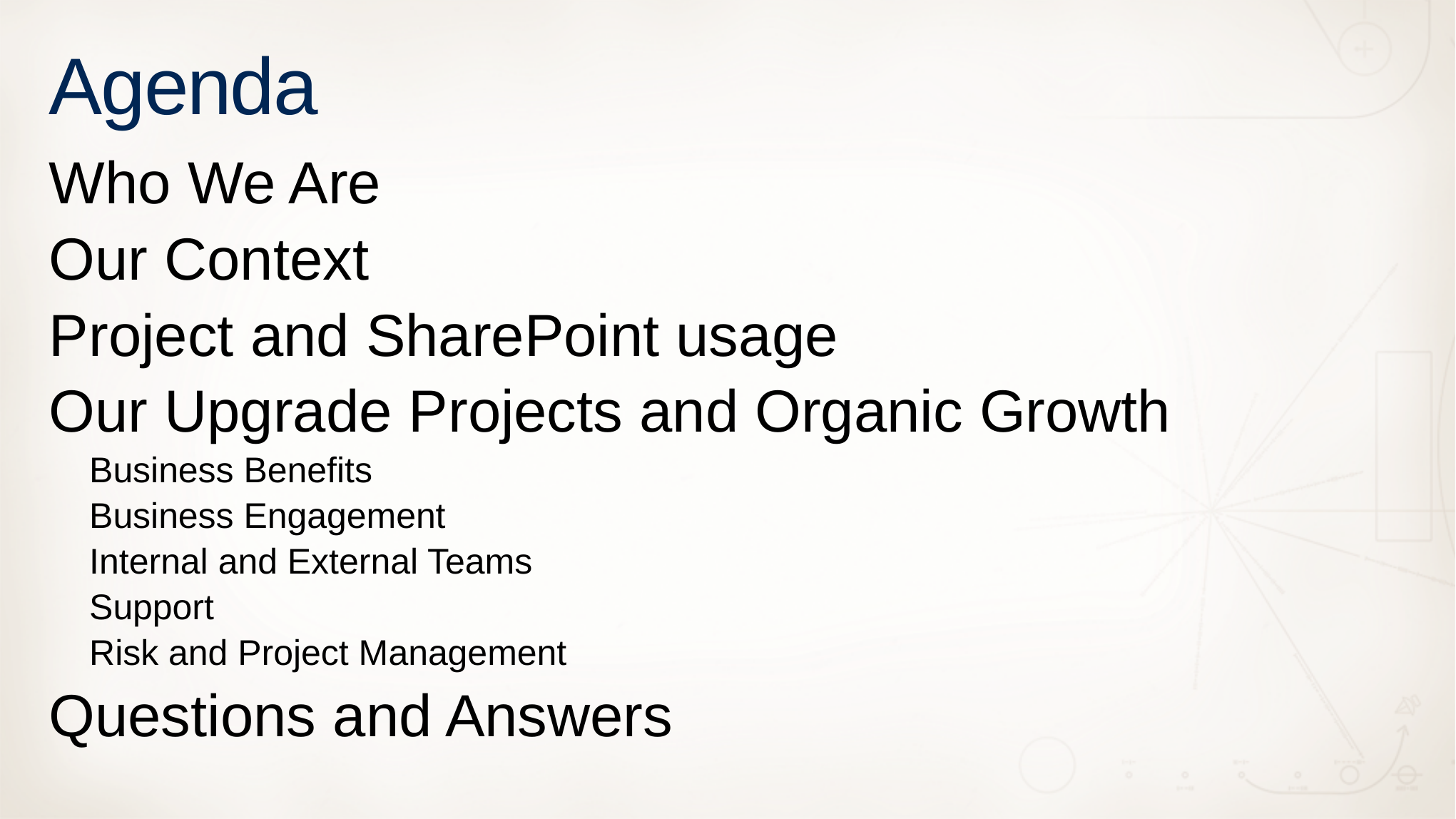

# Agenda
Who We Are
Our Context
Project and SharePoint usage
Our Upgrade Projects and Organic Growth
Business Benefits
Business Engagement
Internal and External Teams
Support
Risk and Project Management
Questions and Answers